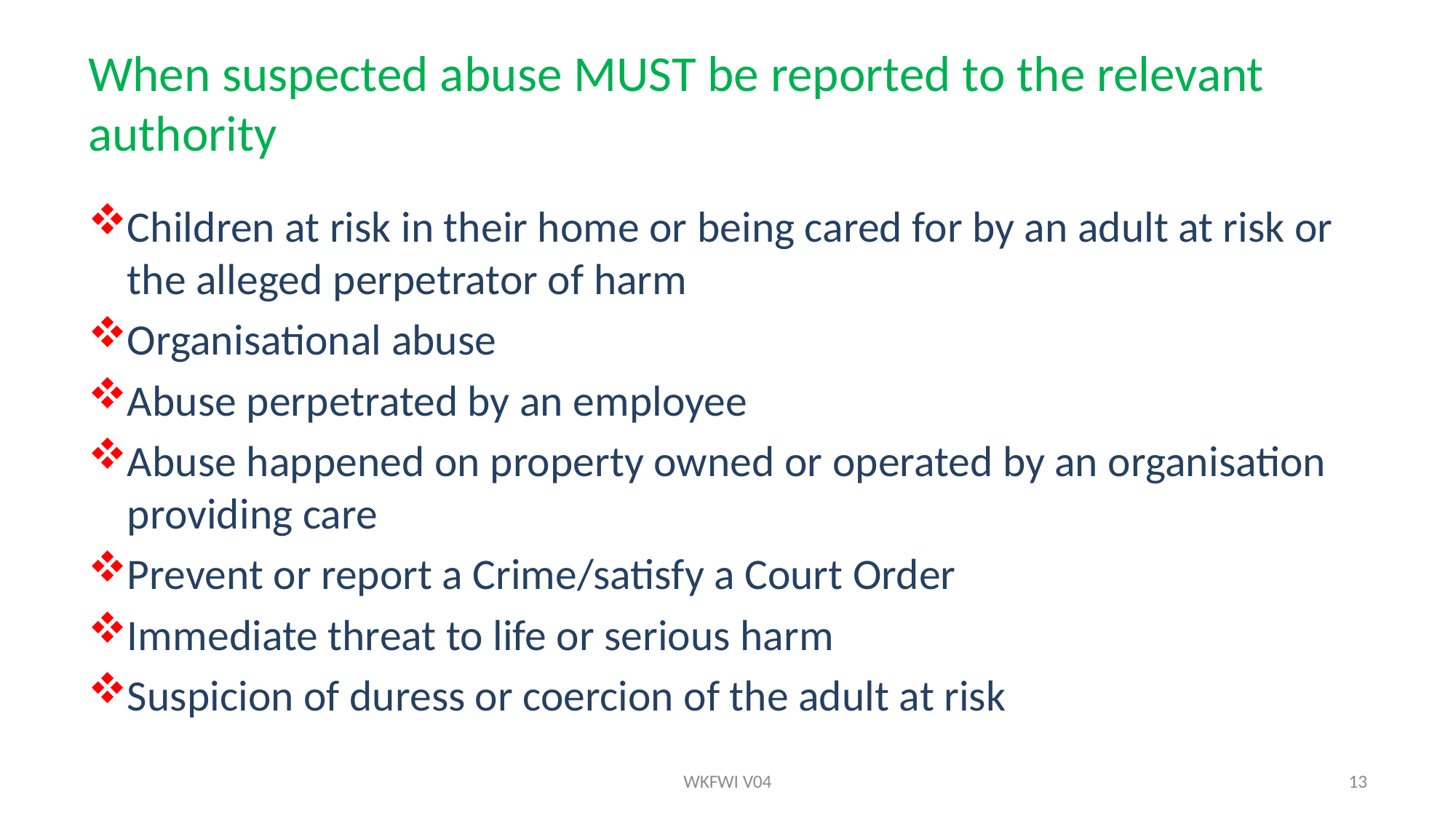

# When suspected abuse MUST be reported to the relevant authority
Children at risk in their home or being cared for by an adult at risk or the alleged perpetrator of harm
Organisational abuse
Abuse perpetrated by an employee
Abuse happened on property owned or operated by an organisation providing care
Prevent or report a Crime/satisfy a Court Order
Immediate threat to life or serious harm
Suspicion of duress or coercion of the adult at risk
WKFWI V04
13